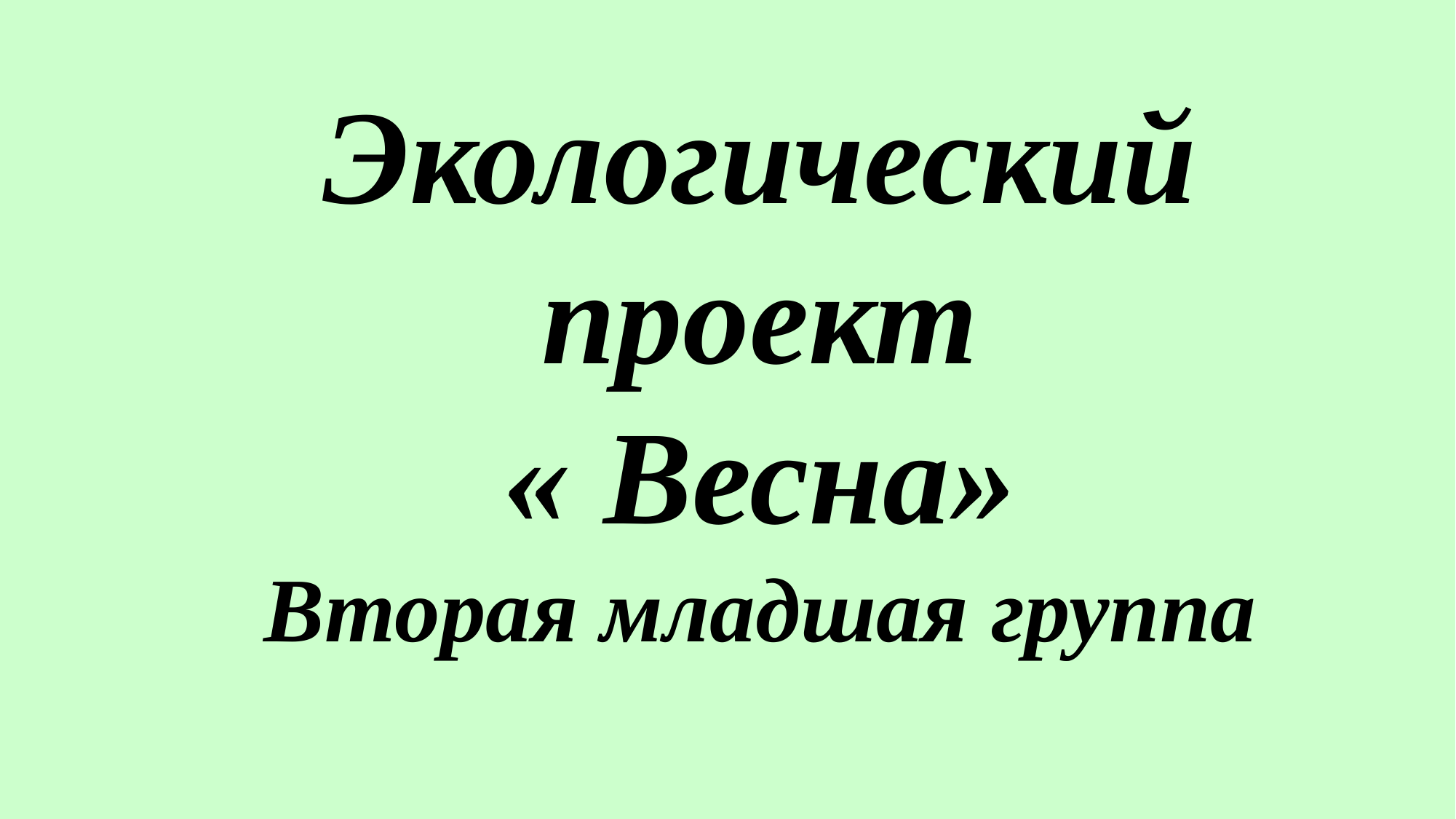

Экологический проект
« Весна»
Вторая младшая группа